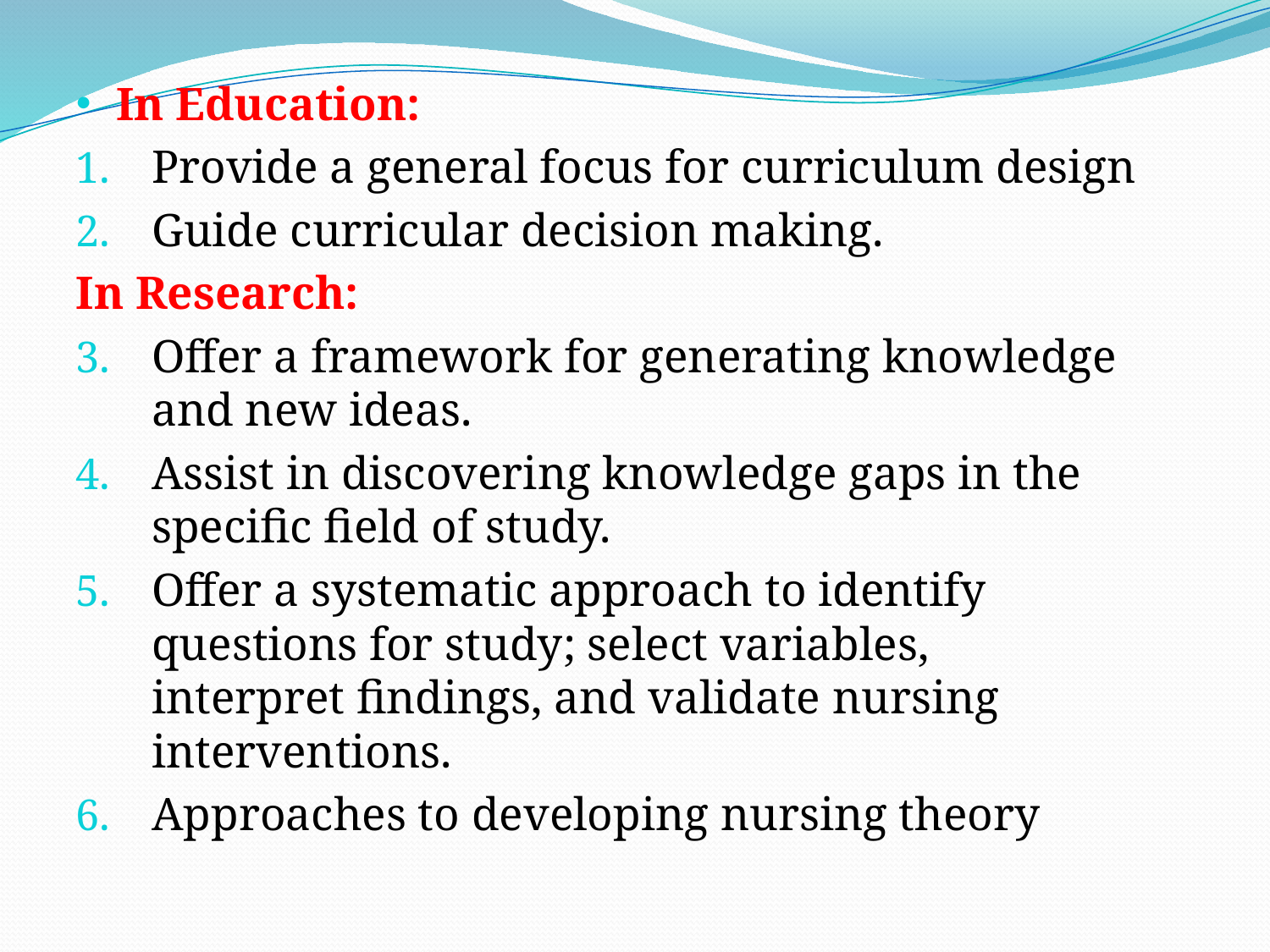

In Education:
Provide a general focus for curriculum design
Guide curricular decision making.
In Research:
Offer a framework for generating knowledge and new ideas.
Assist in discovering knowledge gaps in the specific field of study.
Offer a systematic approach to identify questions for study; select variables, interpret findings, and validate nursing interventions.
Approaches to developing nursing theory